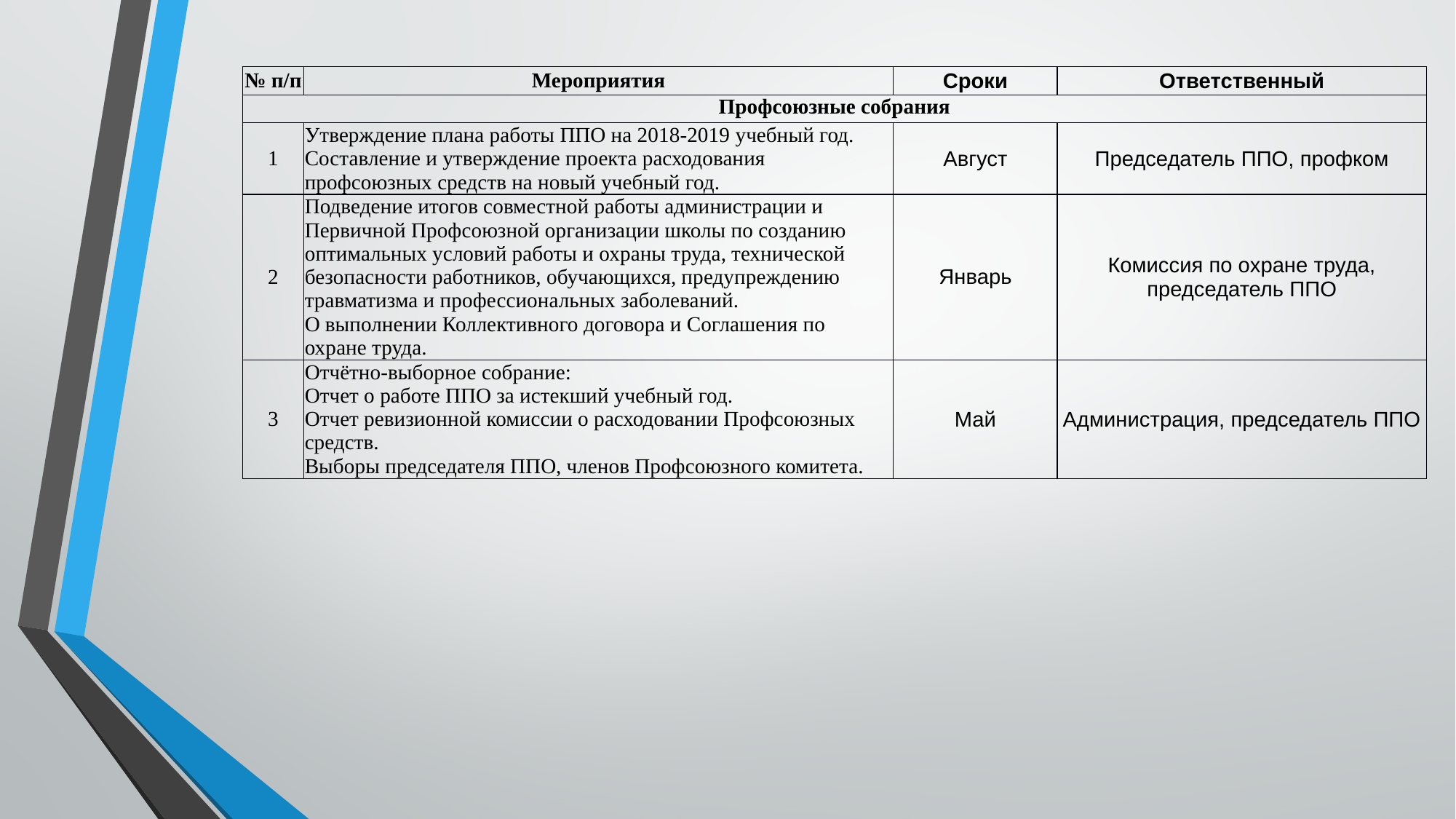

| № п/п | Мероприятия | Сроки | Ответственный |
| --- | --- | --- | --- |
| Профсоюзные собрания |  |  |  |
| 1 | Утверждение плана работы ППО на 2018-2019 учебный год. Составление и утверждение проекта расходования профсоюзных средств на новый учебный год. | Август | Председатель ППО, профком |
| 2 | Подведение итогов совместной работы администрации и Первичной Профсоюзной организации школы по созданию оптимальных условий работы и охраны труда, технической безопасности работников, обучающихся, предупреждению травматизма и профессиональных заболеваний. О выполнении Коллективного договора и Соглашения по охране труда. | Январь | Комиссия по охране труда, председатель ППО |
| 3 | Отчётно-выборное собрание: Отчет о работе ППО за истекший учебный год. Отчет ревизионной комиссии о расходовании Профсоюзных средств. Выборы председателя ППО, членов Профсоюзного комитета. | Май | Администрация, председатель ППО |